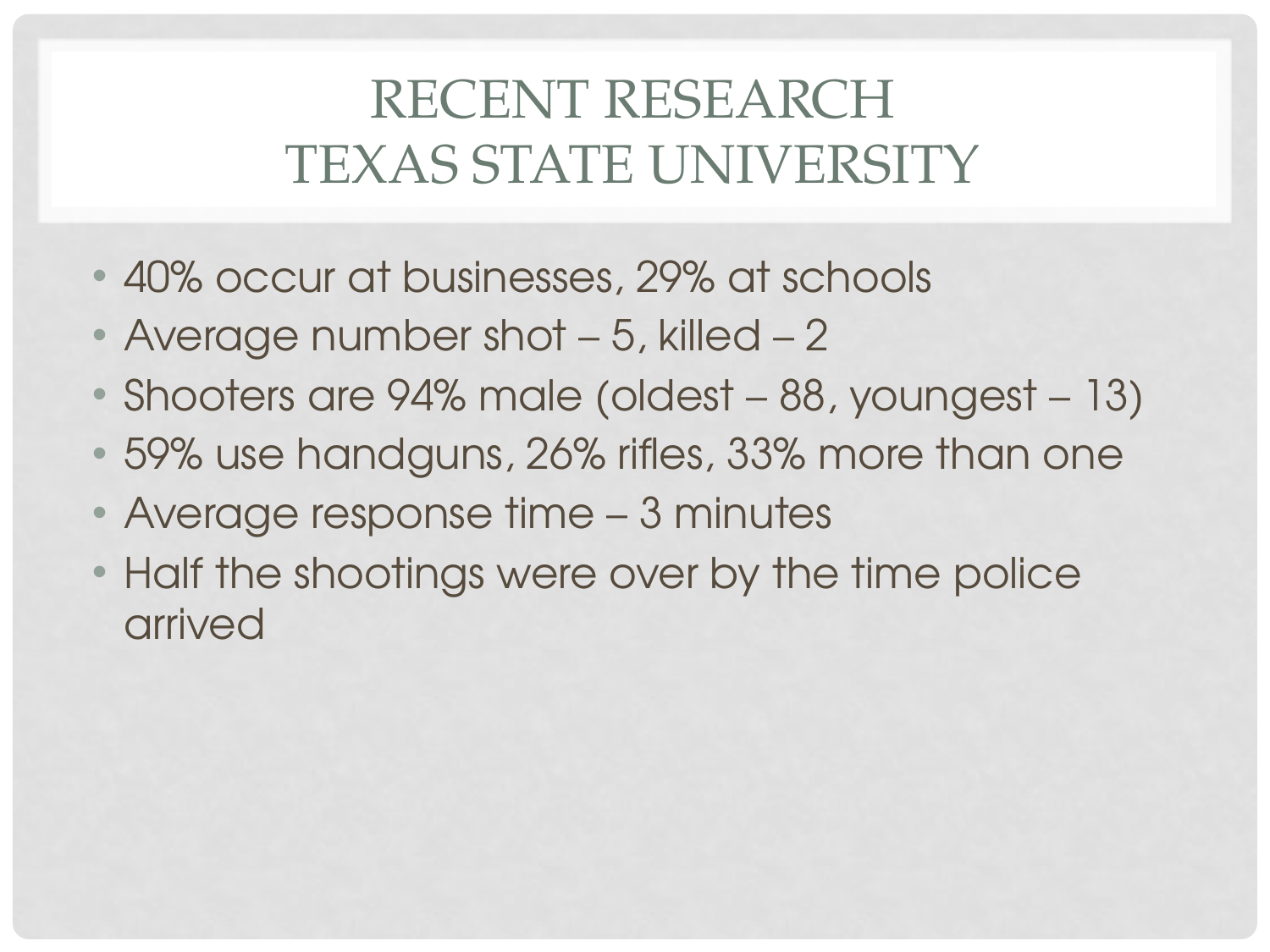

# Recent research texas state university
40% occur at businesses, 29% at schools
Average number shot – 5, killed – 2
Shooters are 94% male (oldest – 88, youngest – 13)
59% use handguns, 26% rifles, 33% more than one
Average response time – 3 minutes
Half the shootings were over by the time police arrived